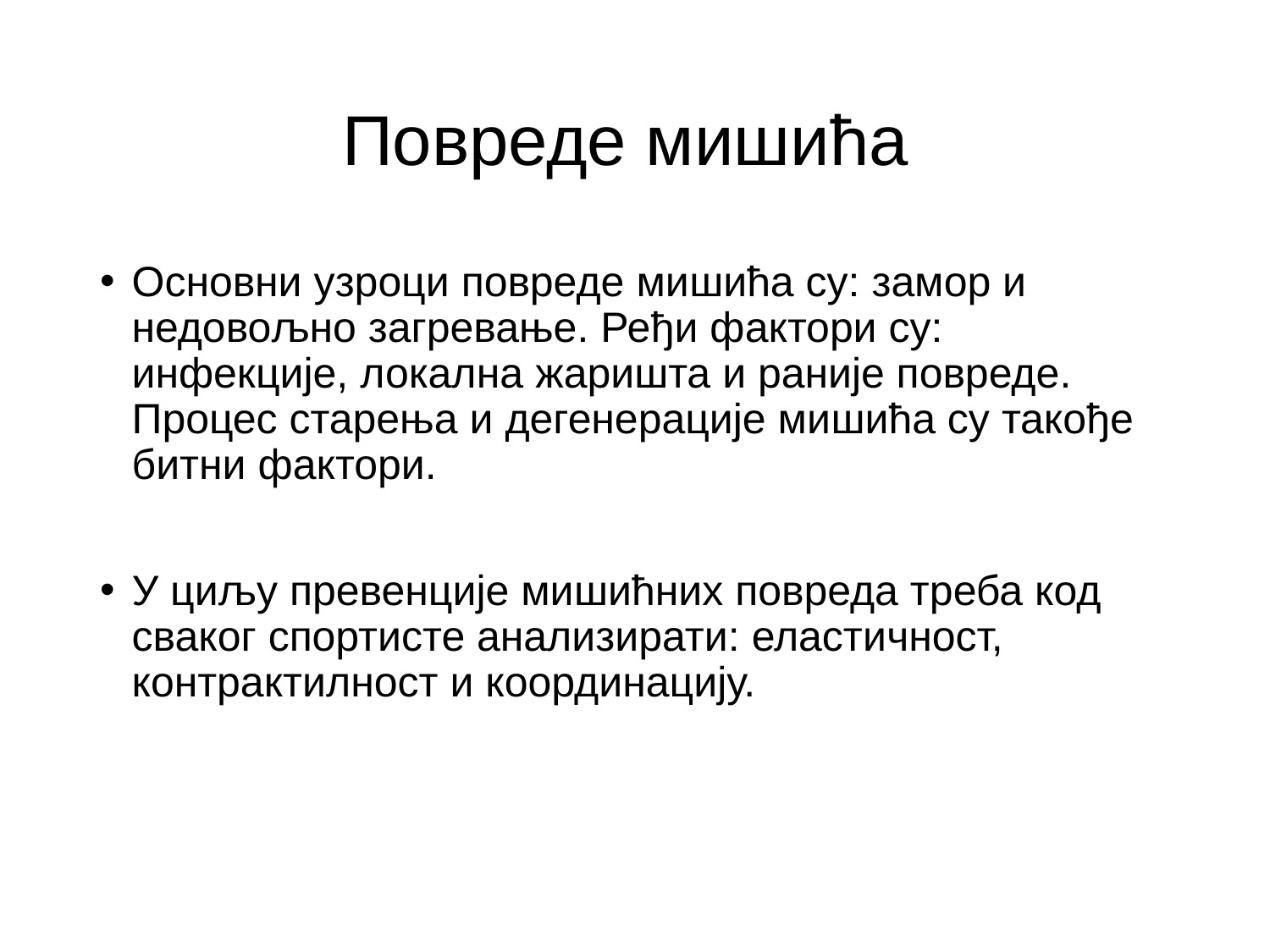

# Повреде мишића
Основни узроци повреде мишића су: замор и недовољно загревање. Ређи фактори су: инфекције, локална жаришта и раније повреде. Процес старења и дегенерације мишића су такође битни фактори.

У циљу превенције мишићних повреда треба код сваког спортисте анализирати: еластичност, контрактилност и координацију.